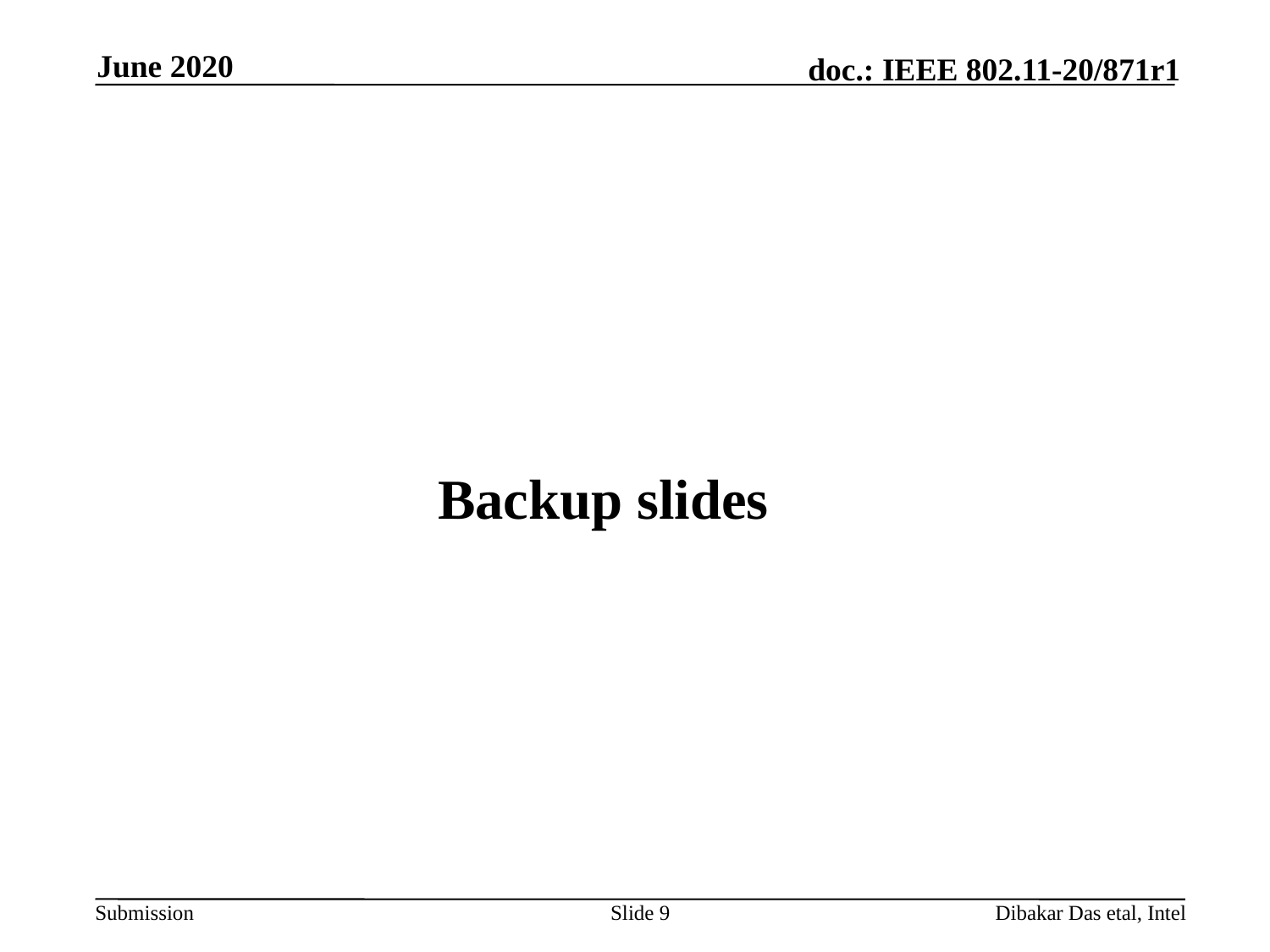

June 2020
# Backup slides
Slide 9
Dibakar Das etal, Intel